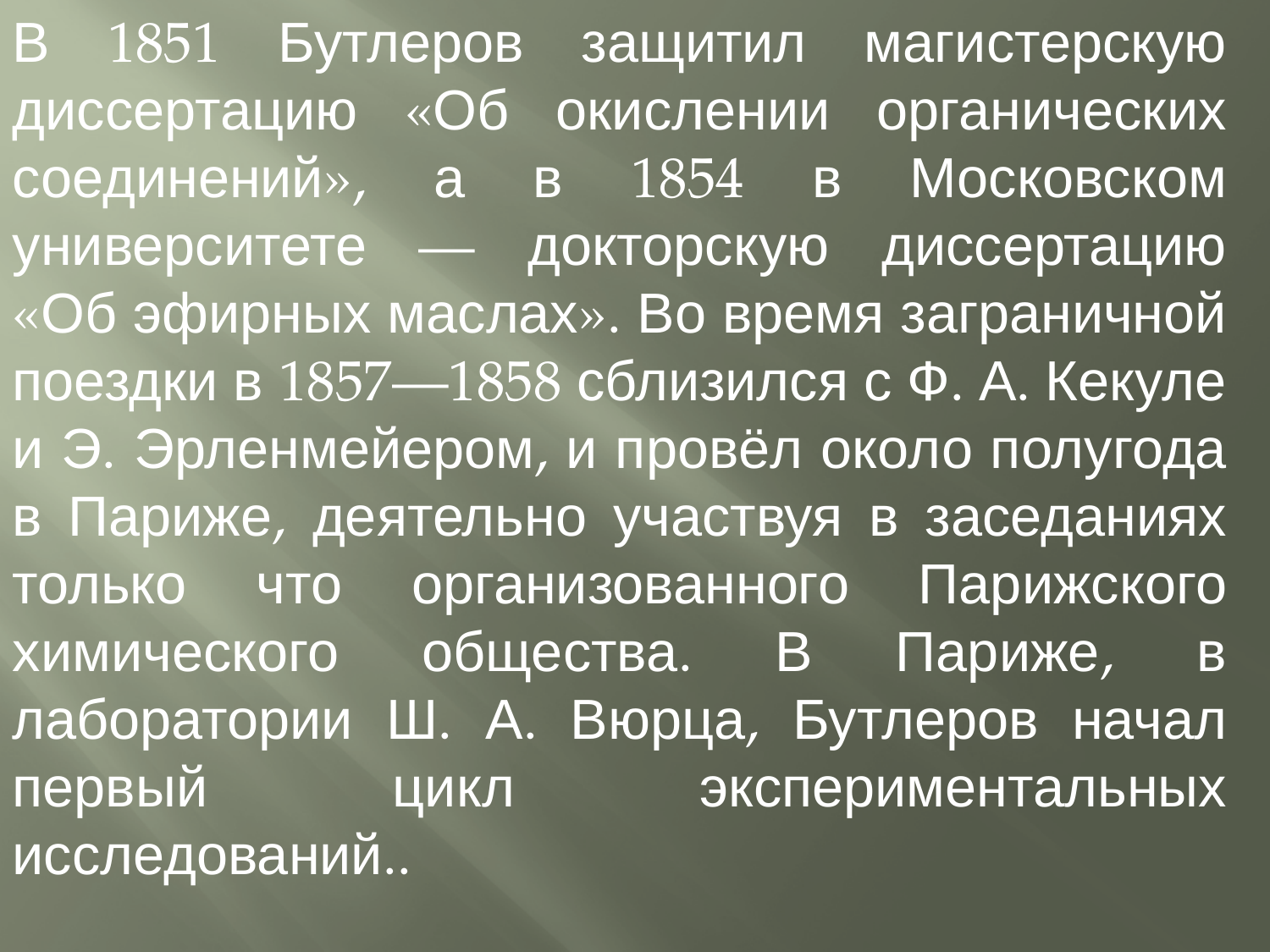

В 1851 Бутлеров защитил магистерскую диссертацию «Об окислении органических соединений», а в 1854 в Московском университете — докторскую диссертацию «Об эфирных маслах». Во время заграничной поездки в 1857—1858 сблизился с Ф. А. Кекуле и Э. Эрленмейером, и провёл около полугода в Париже, деятельно участвуя в заседаниях только что организованного Парижского химического общества. В Париже, в лаборатории Ш. А. Вюрца, Бутлеров начал первый цикл экспериментальных исследований..